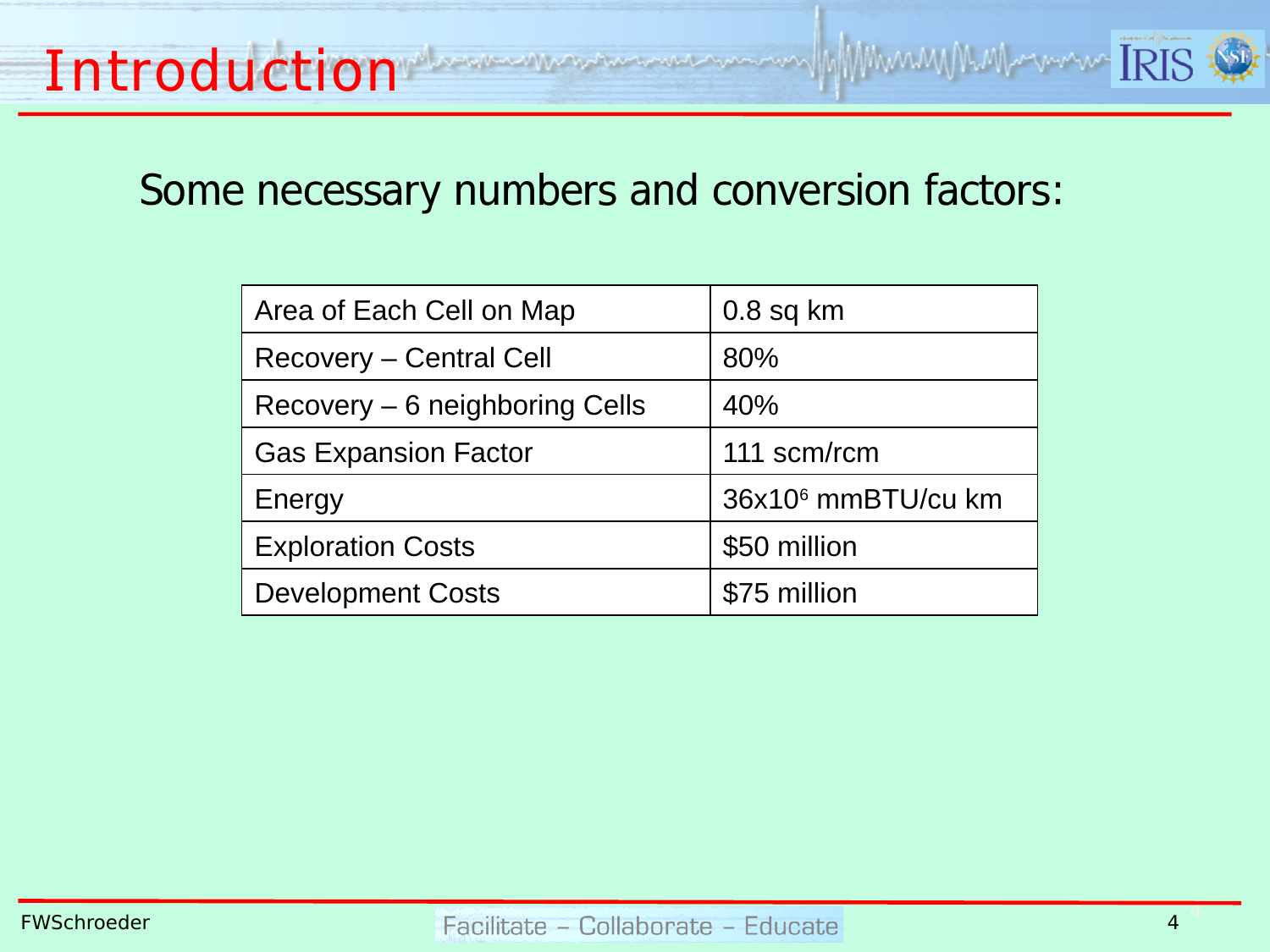

# Introduction
Some necessary numbers and conversion factors:
| Area of Each Cell on Map | 0.8 sq km |
| --- | --- |
| Recovery – Central Cell | 80% |
| Recovery – 6 neighboring Cells | 40% |
| Gas Expansion Factor | 111 scm/rcm |
| Energy | 36x106 mmBTU/cu km |
| Exploration Costs | $50 million |
| Development Costs | $75 million |